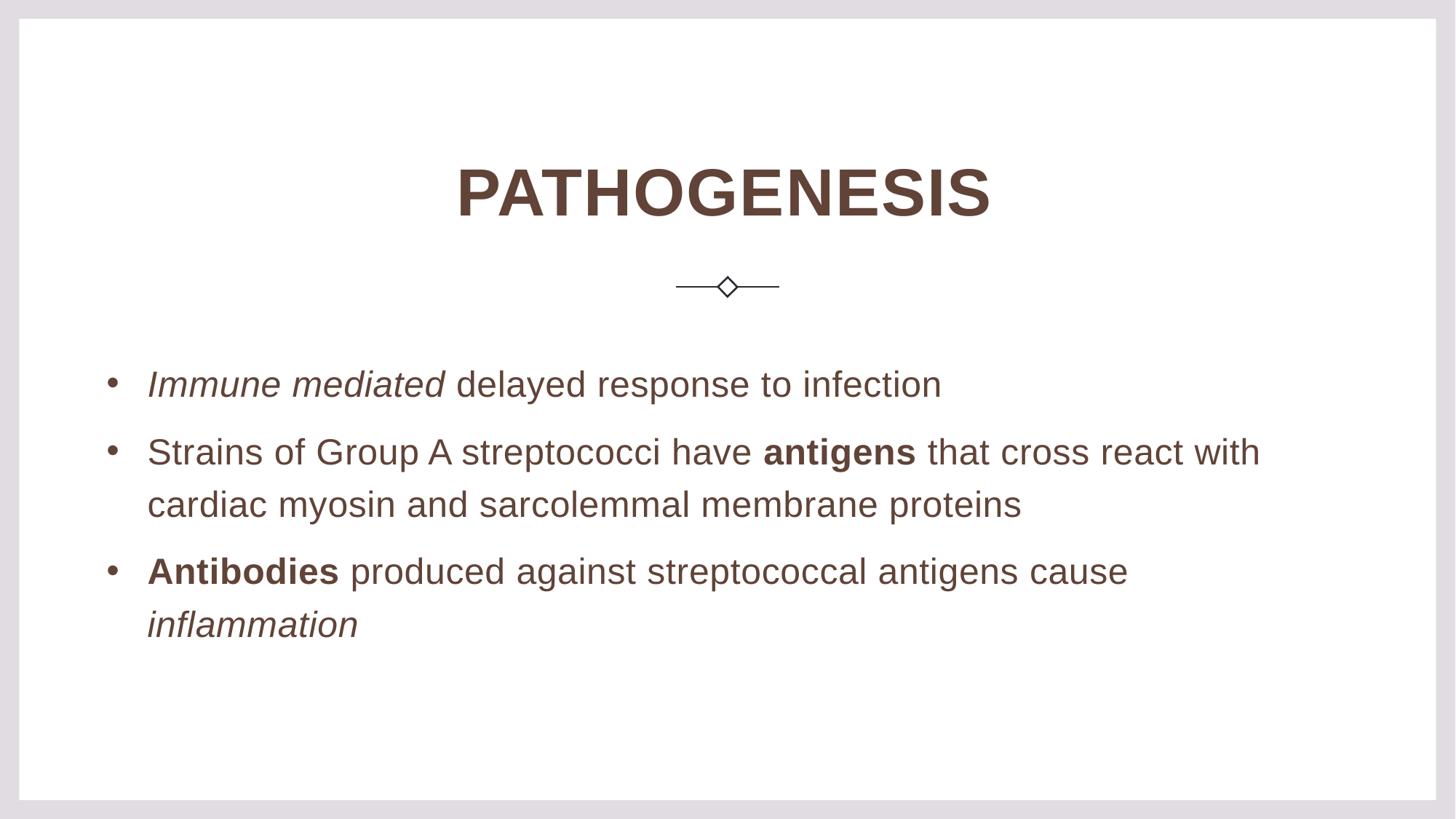

# PATHOGENESIS

Immune mediated delayed response to infection
Strains of Group A streptococci have antigens that cross react with cardiac myosin and sarcolemmal membrane proteins
Antibodies produced against streptococcal antigens cause inflammation

3
RHEUMATIC FEVER, CIVIL HOPSITAL KARACHI